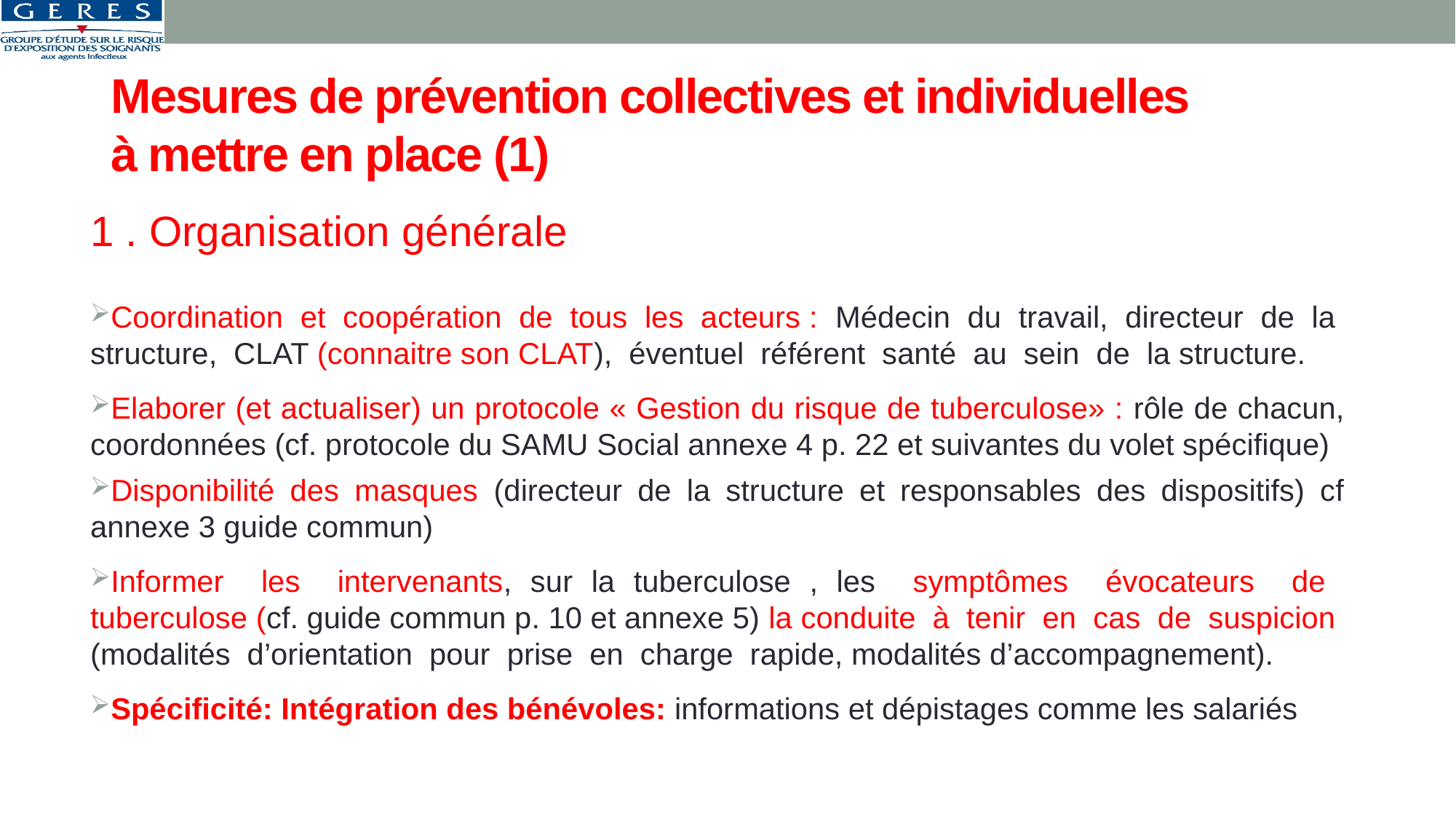

# Mesures de prévention collectives et individuelles à mettre en place (1)
1 . Organisation générale

Coordination  et  coopération  de  tous  les  acteurs :  Médecin  du  travail,  directeur  de  la  structure,  CLAT (connaitre son CLAT),  éventuel  référent  santé  au  sein  de  la structure.
Elaborer (et actualiser) un protocole « Gestion du risque de tuberculose» : rôle de chacun, coordonnées (cf. protocole du SAMU Social annexe 4 p. 22 et suivantes du volet spécifique)
Disponibilité des masques (directeur de la structure et responsables des dispositifs) cf annexe 3 guide commun)
Informer  les  intervenants, sur la tuberculose , les  symptômes  évocateurs  de  tuberculose (cf. guide commun p. 10 et annexe 5) la conduite  à  tenir  en  cas  de  suspicion  (modalités  d’orientation  pour  prise  en  charge  rapide, modalités d’accompagnement).
Spécificité: Intégration des bénévoles: informations et dépistages comme les salariés